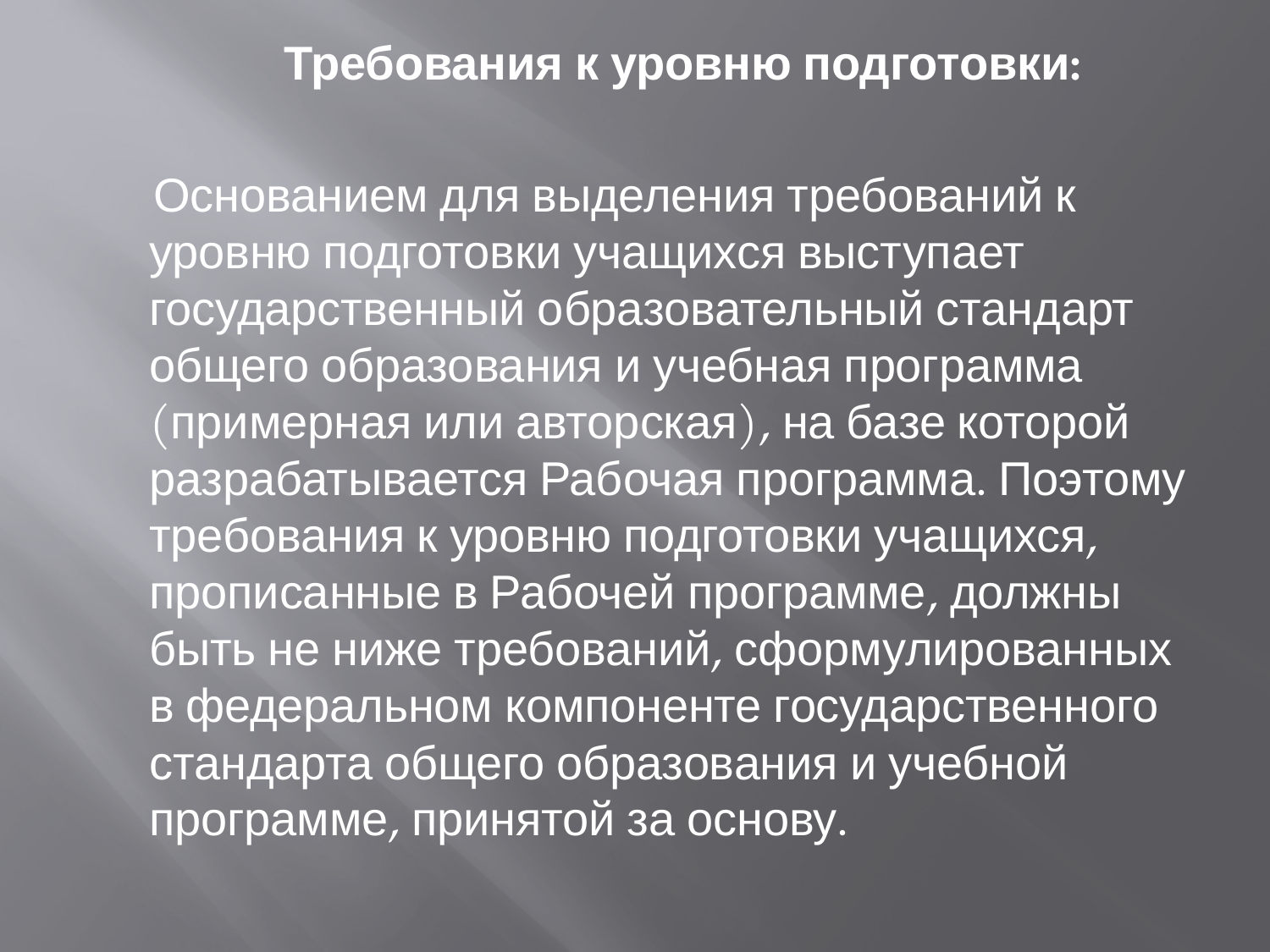

Требования к уровню подготовки:

     Основанием для выделения требований к уровню подготовки учащихся выступает государственный образовательный стандарт общего образования и учебная программа (примерная или авторская), на базе которой разрабатывается Рабочая программа. Поэтому требования к уровню подготовки учащихся, прописанные в Рабочей программе, должны быть не ниже требований, сформулированных в федеральном компоненте государственного стандарта общего образования и учебной программе, принятой за основу.